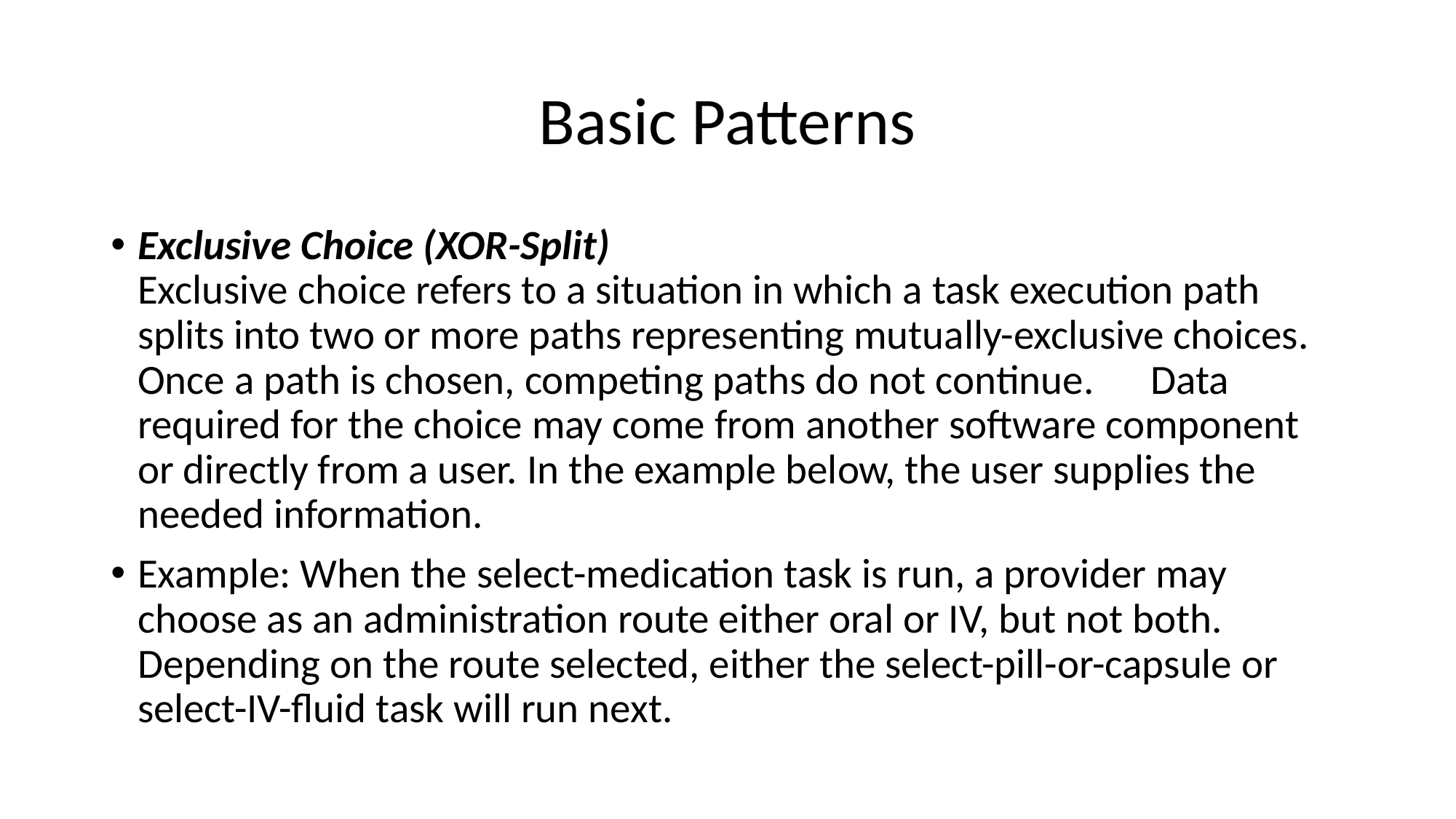

# Basic Patterns
Exclusive Choice (XOR-Split)
Exclusive choice refers to a situation in which a task execution path splits into two or more paths representing mutually-exclusive choices.  Once a path is chosen, competing paths do not continue.      Data required for the choice may come from another software component or directly from a user. In the example below, the user supplies the needed information.
Example: When the select-medication task is run, a provider may choose as an administration route either oral or IV, but not both.   Depending on the route selected, either the select-pill-or-capsule or select-IV-fluid task will run next.